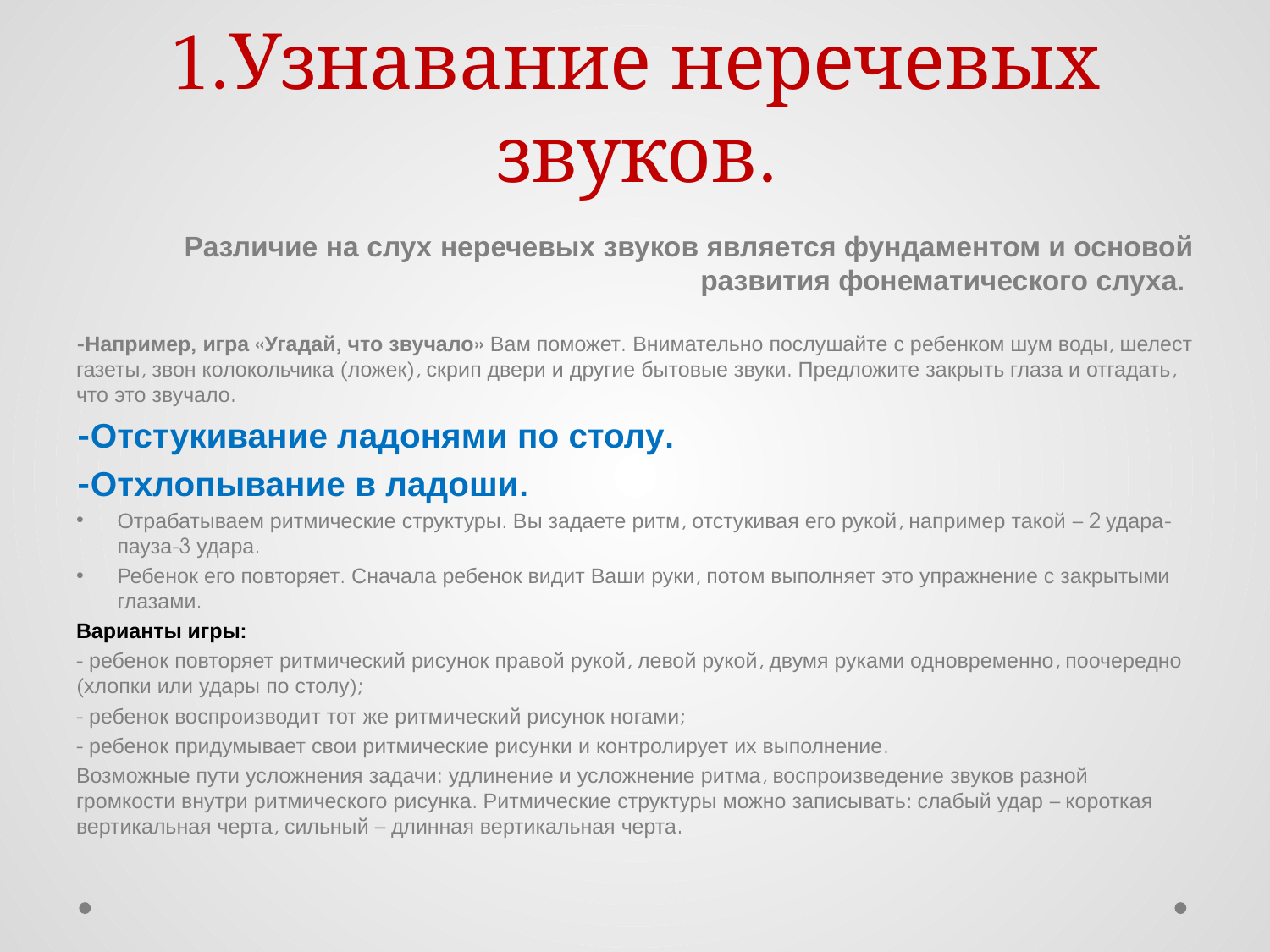

# 1.Узнавание неречевых звуков.
Различие на слух неречевых звуков является фундаментом и основой развития фонематического слуха.

-Например, игра «Угадай, что звучало» Вам поможет. Внимательно послушайте с ребенком шум воды, шелест газеты, звон колокольчика (ложек), скрип двери и другие бытовые звуки. Предложите закрыть глаза и отгадать, что это звучало.
-Отстукивание ладонями по столу.
-Отхлопывание в ладоши.
Отрабатываем ритмические структуры. Вы задаете ритм, отстукивая его рукой, например такой – 2 удара-пауза-3 удара.
Ребенок его повторяет. Сначала ребенок видит Ваши руки, потом выполняет это упражнение с закрытыми глазами.
Варианты игры:
- ребенок повторяет ритмический рисунок правой рукой, левой рукой, двумя руками одновременно, поочередно (хлопки или удары по столу);
- ребенок воспроизводит тот же ритмический рисунок ногами;
- ребенок придумывает свои ритмические рисунки и контролирует их выполнение.
Возможные пути усложнения задачи: удлинение и усложнение ритма, воспроизведение звуков разной громкости внутри ритмического рисунка. Ритмические структуры можно записывать: слабый удар – короткая вертикальная черта, сильный – длинная вертикальная черта.